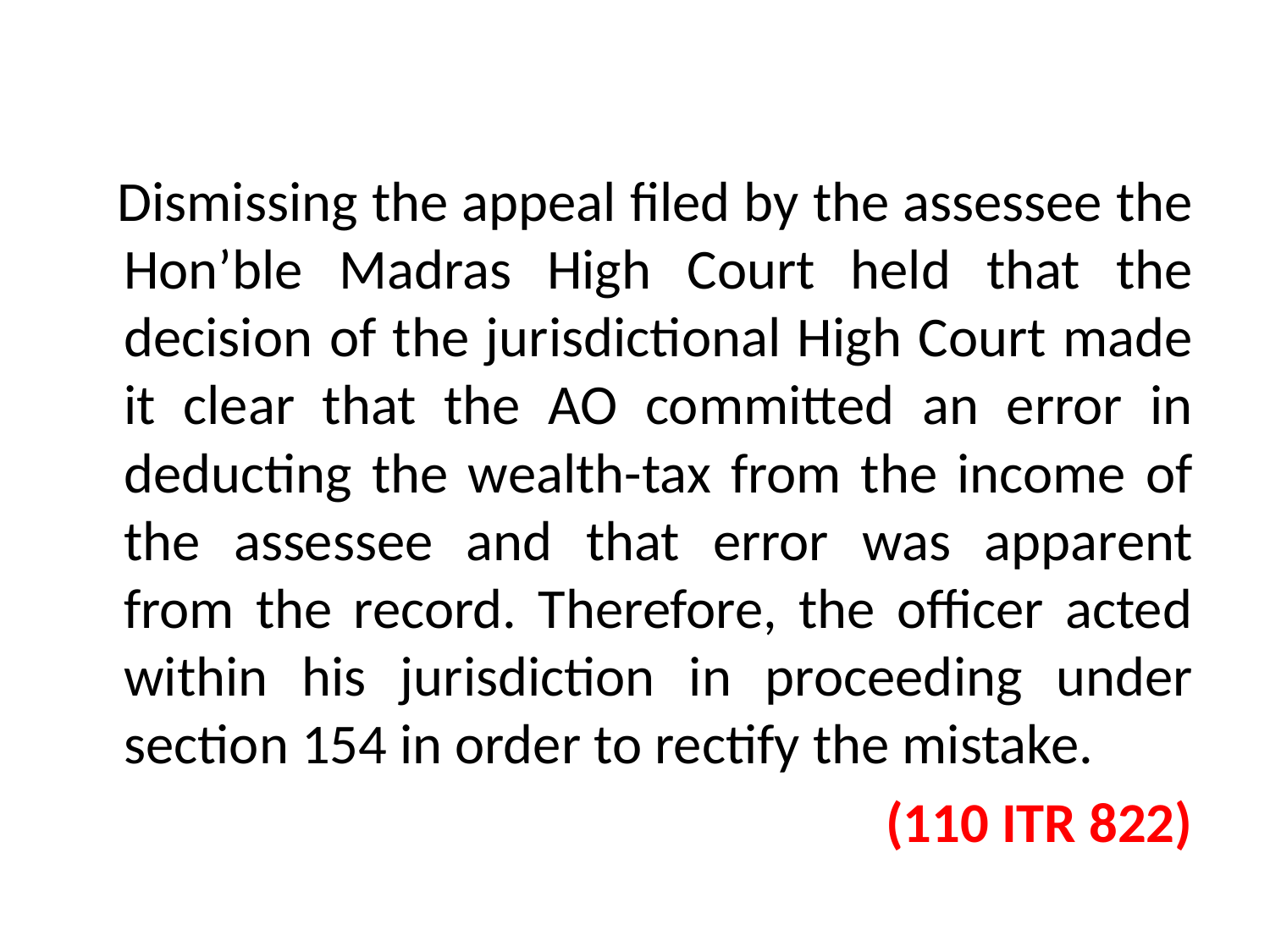

#
   Dismissing the appeal filed by the assessee the Hon’ble Madras High Court held that the decision of the jurisdictional High Court made it clear that the AO committed an error in deducting the wealth-tax from the income of the assessee and that error was apparent from the record. Therefore, the officer acted within his jurisdiction in proceeding under section 154 in order to rectify the mistake.
							(110 ITR 822)